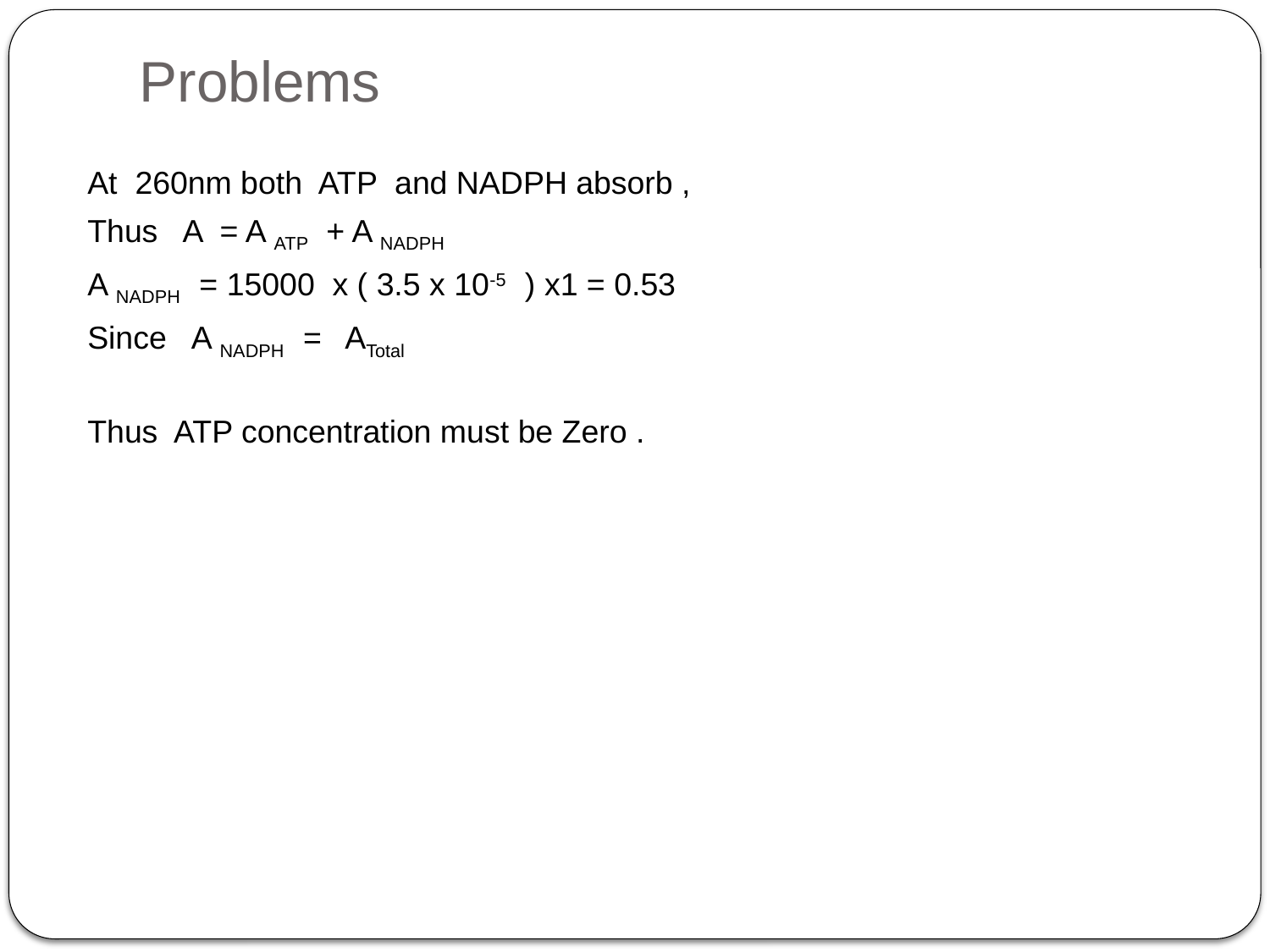

# Problems
At  260nm both  ATP  and NADPH absorb ,
Thus   A  = A ATP  + A NADPH
A NADPH   = 15000  x ( 3.5 x 10-5   ) x1 = 0.53
Since   A NADPH   =   ATotal

Thus  ATP concentration must be Zero .